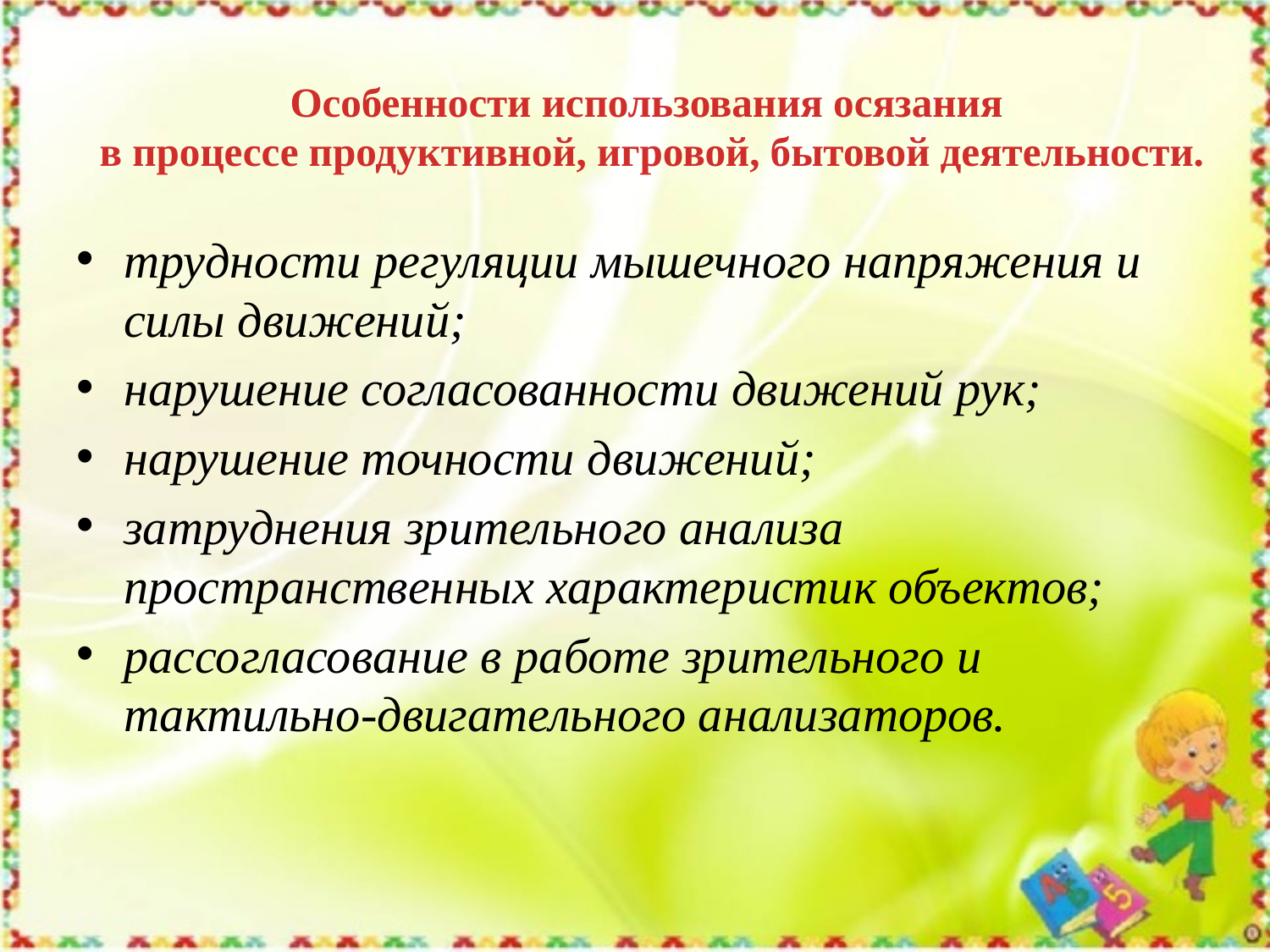

# Особенности использования осязания в процессе продуктивной, игровой, бытовой деятельности.
трудности регуляции мышечного напряжения и силы движений;
нарушение согласованности движений рук;
нарушение точности движений;
затруднения зрительного анализа пространственных характеристик объектов;
рассогласование в работе зрительного и тактильно-двигательного анализаторов.